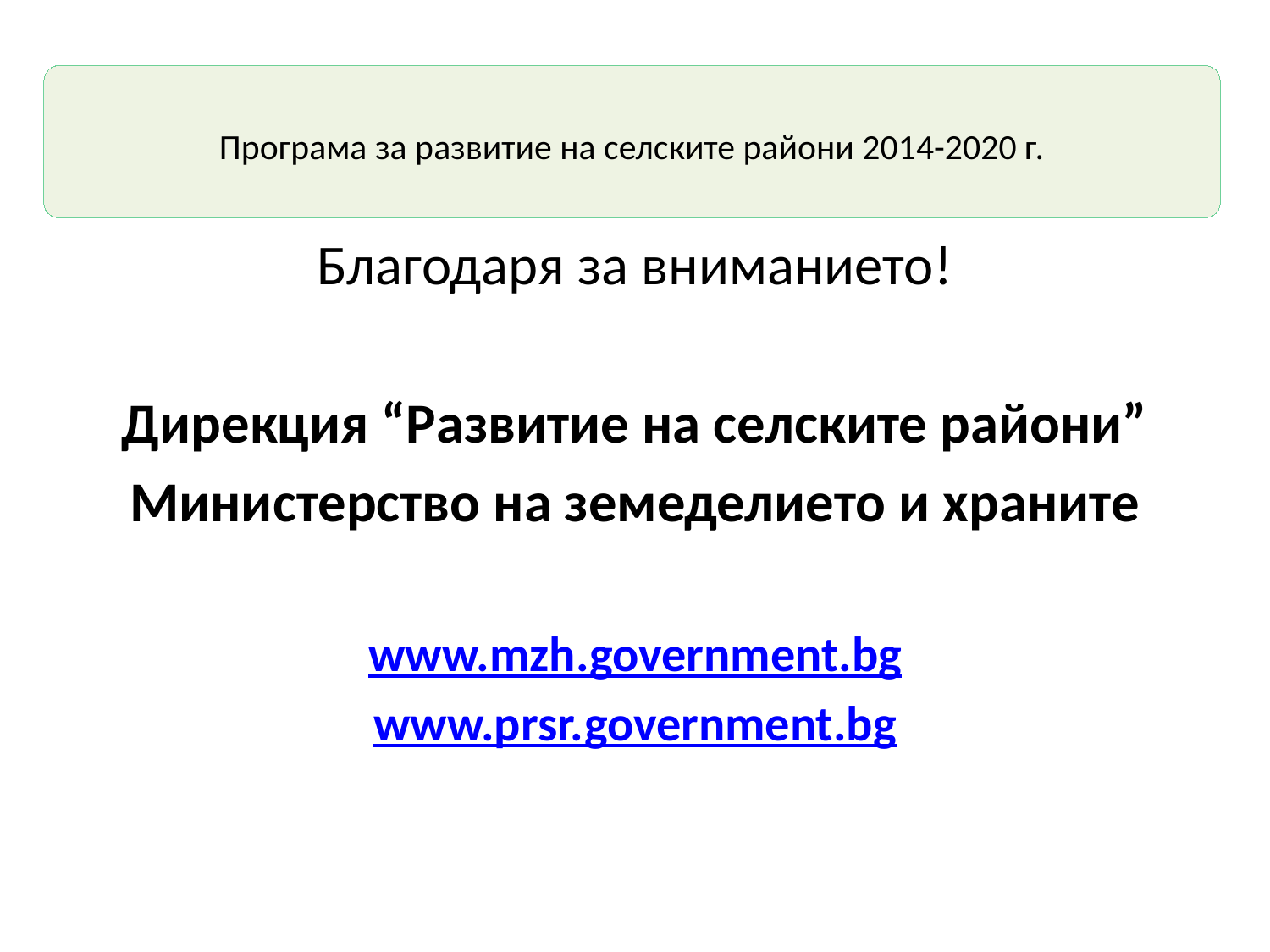

#

Програма за развитие на селските райони 2014-2020 г.
Благодаря за вниманието!

Дирекция “Развитие на селските райони”
Министерство на земеделието и храните

www.mzh.government.bg
www.prsr.government.bg